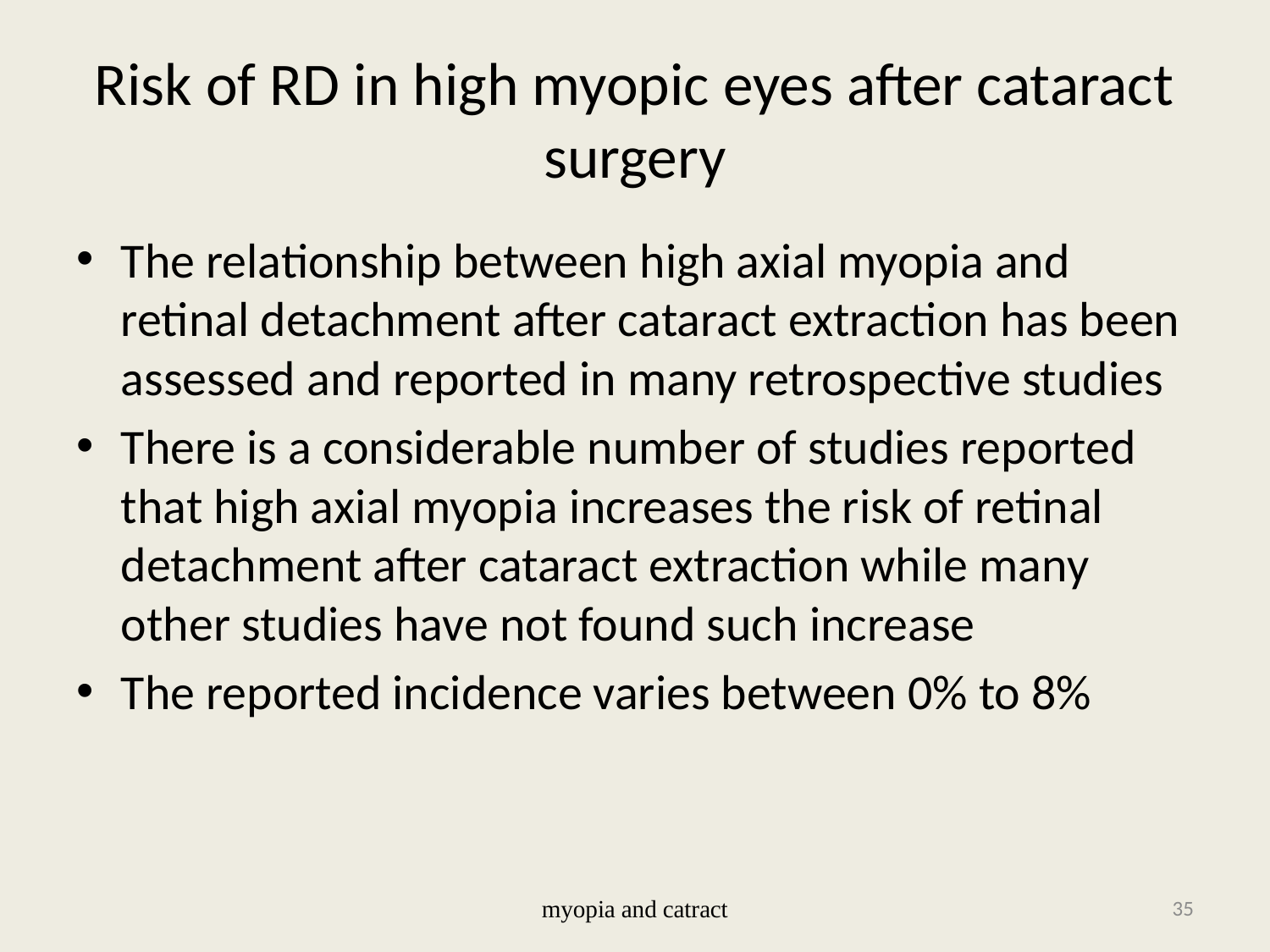

# Risk of RD in high myopic eyes after cataract surgery
The relationship between high axial myopia and retinal detachment after cataract extraction has been assessed and reported in many retrospective studies
There is a considerable number of studies reported that high axial myopia increases the risk of retinal detachment after cataract extraction while many other studies have not found such increase
The reported incidence varies between 0% to 8%

myopia and catract
35